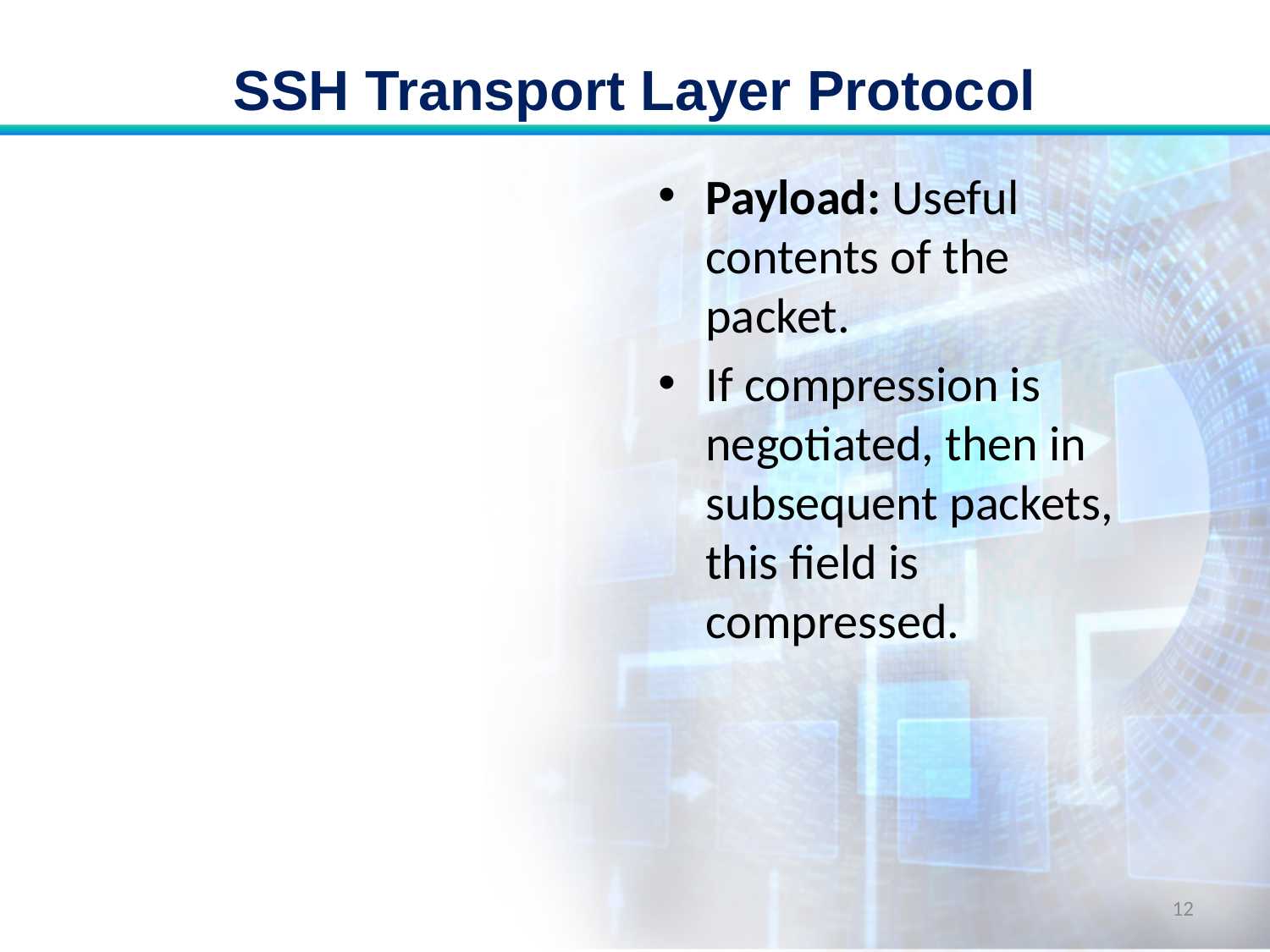

# SSH Transport Layer Protocol
Payload: Useful contents of the packet.
If compression is negotiated, then in subsequent packets, this field is compressed.
12